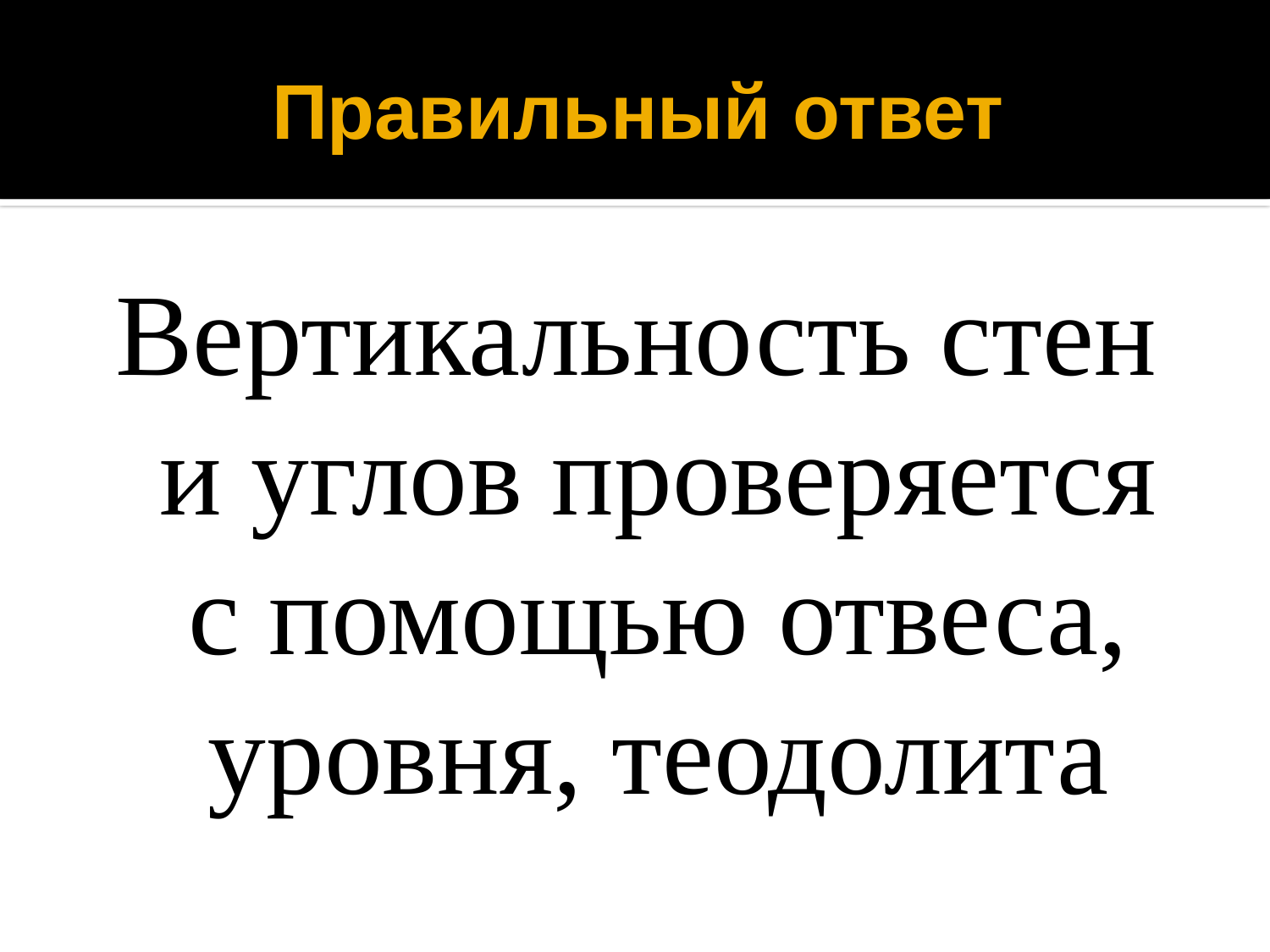

# Правильный ответ

Вертикальность стен и углов проверяется с помощью отвеса, уровня, теодолита